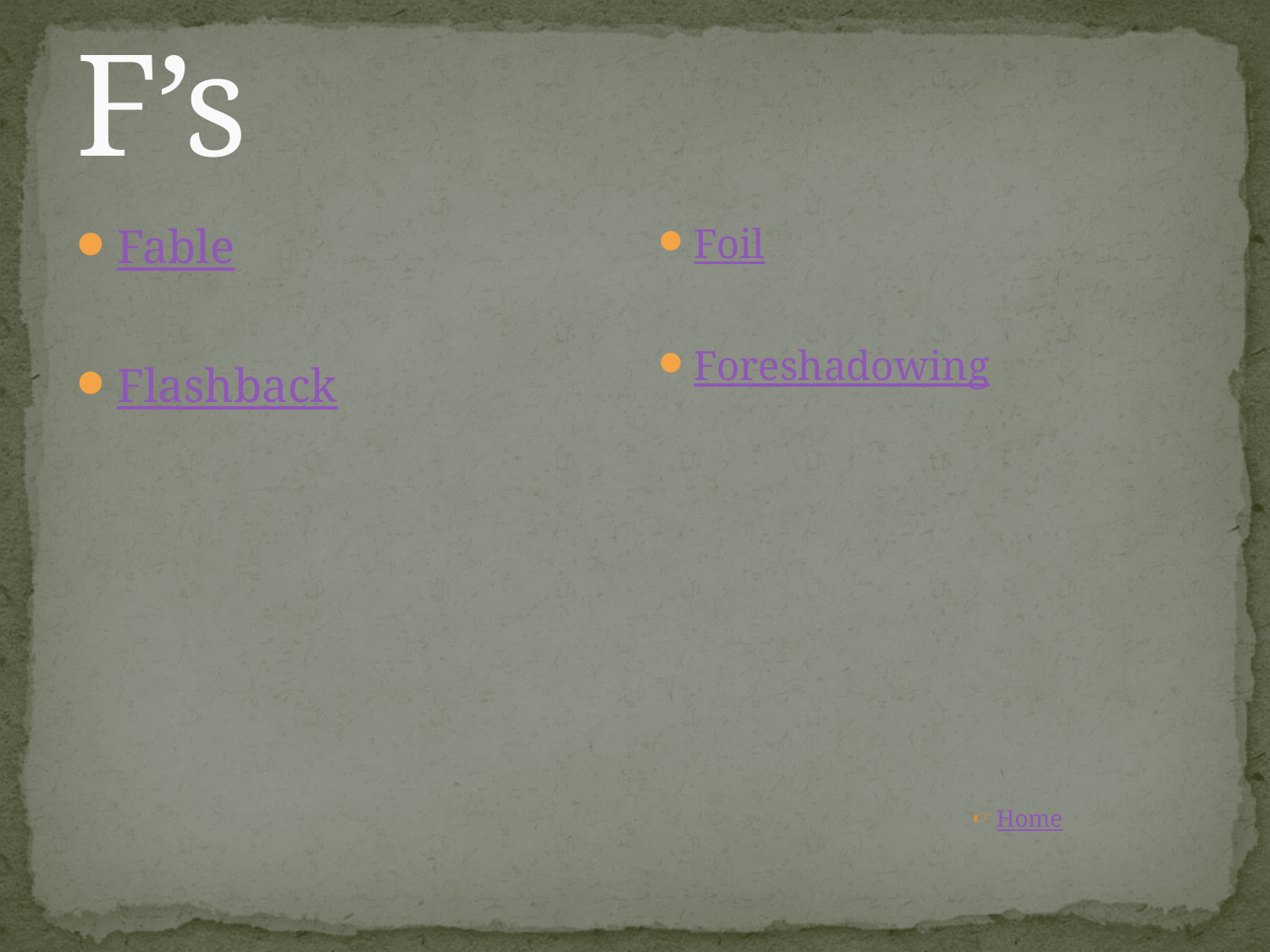

# F’s
Fable

Flashback
Foil

Foreshadowing

Home